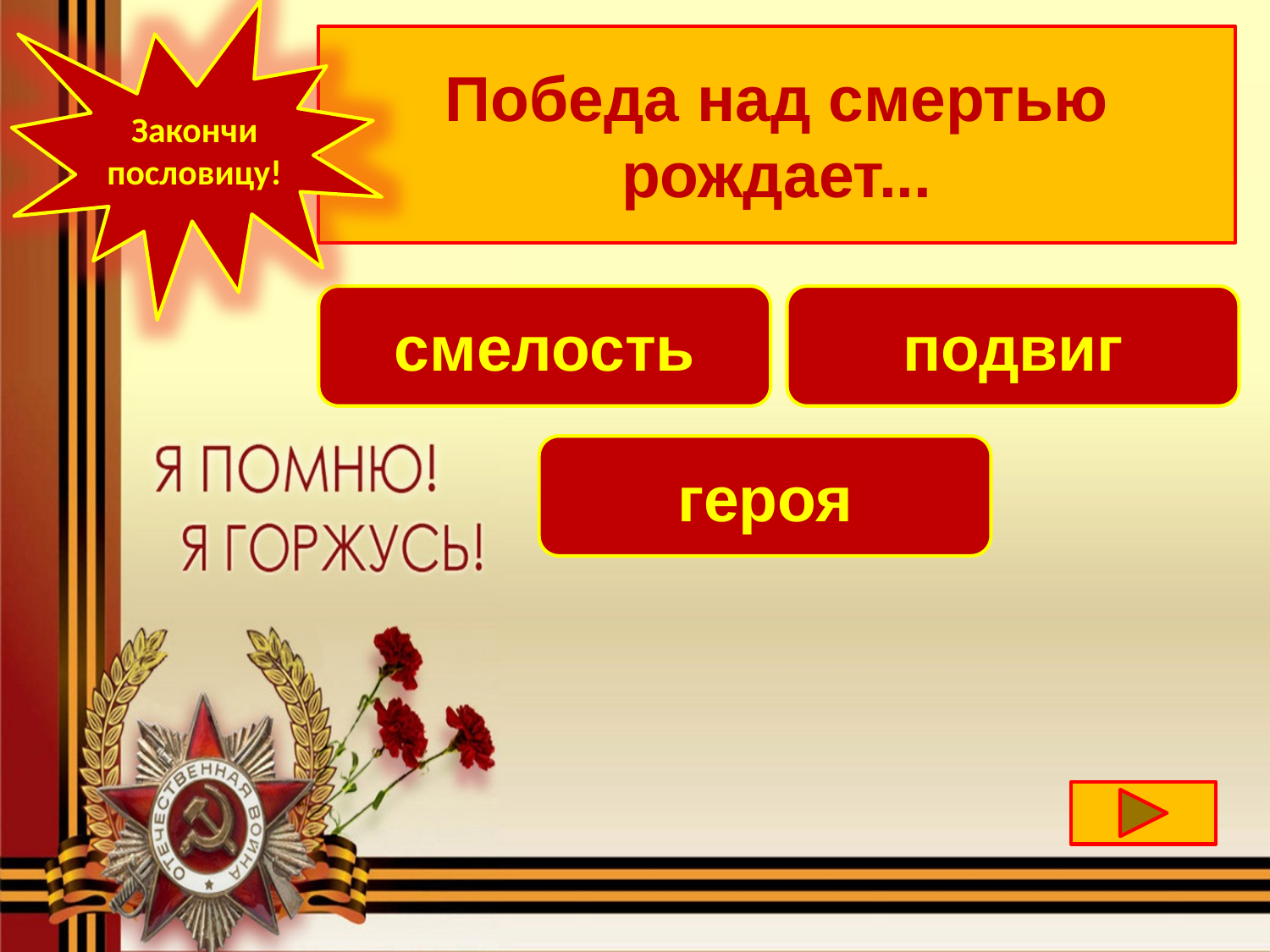

Закончи пословицу!
Победа над смертью рождает...
смелость
подвиг
героя